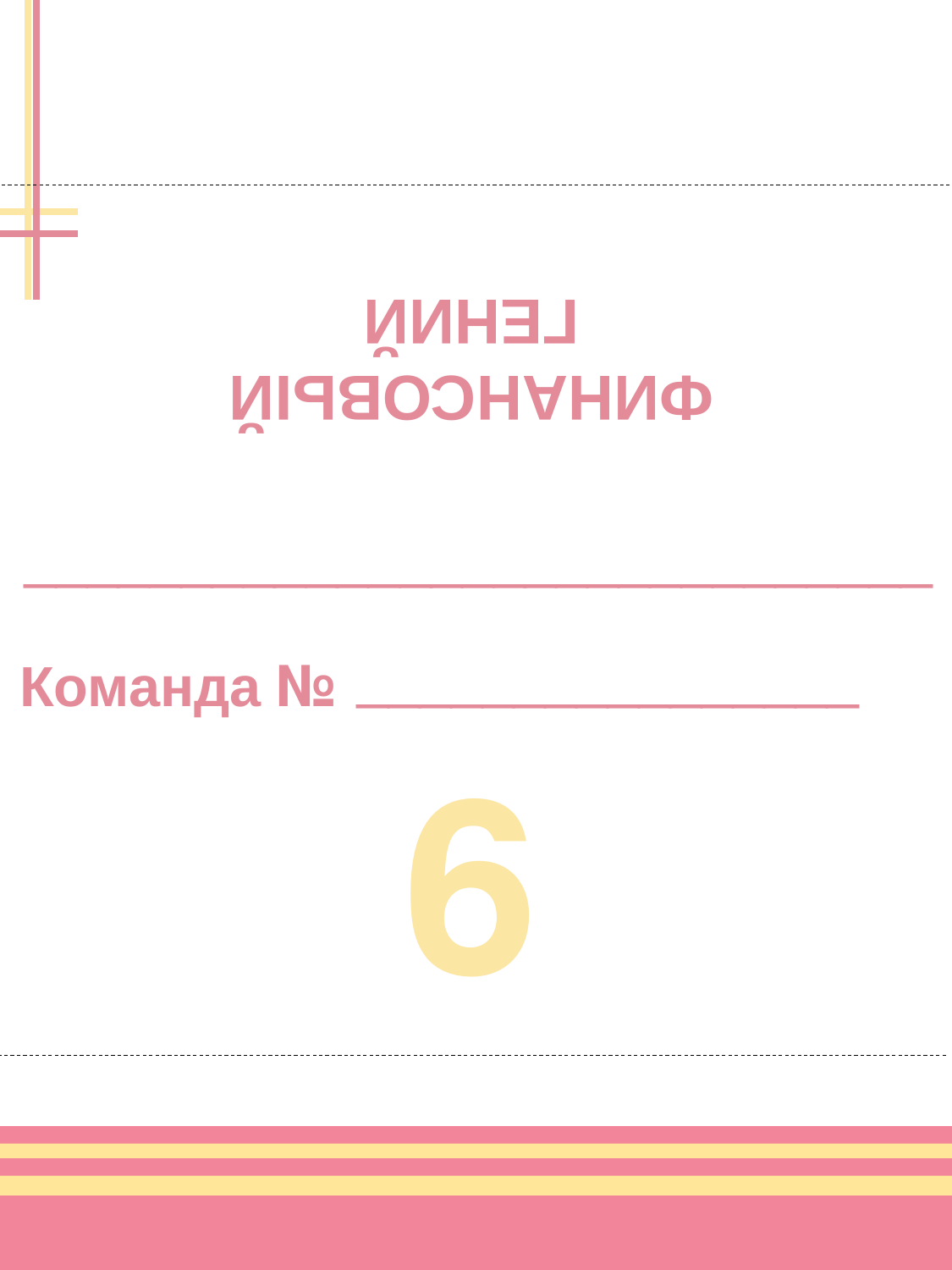

ФИНАНСОВЫЙ ГЕНИЙ
_____________________________
________________
Команда №
6